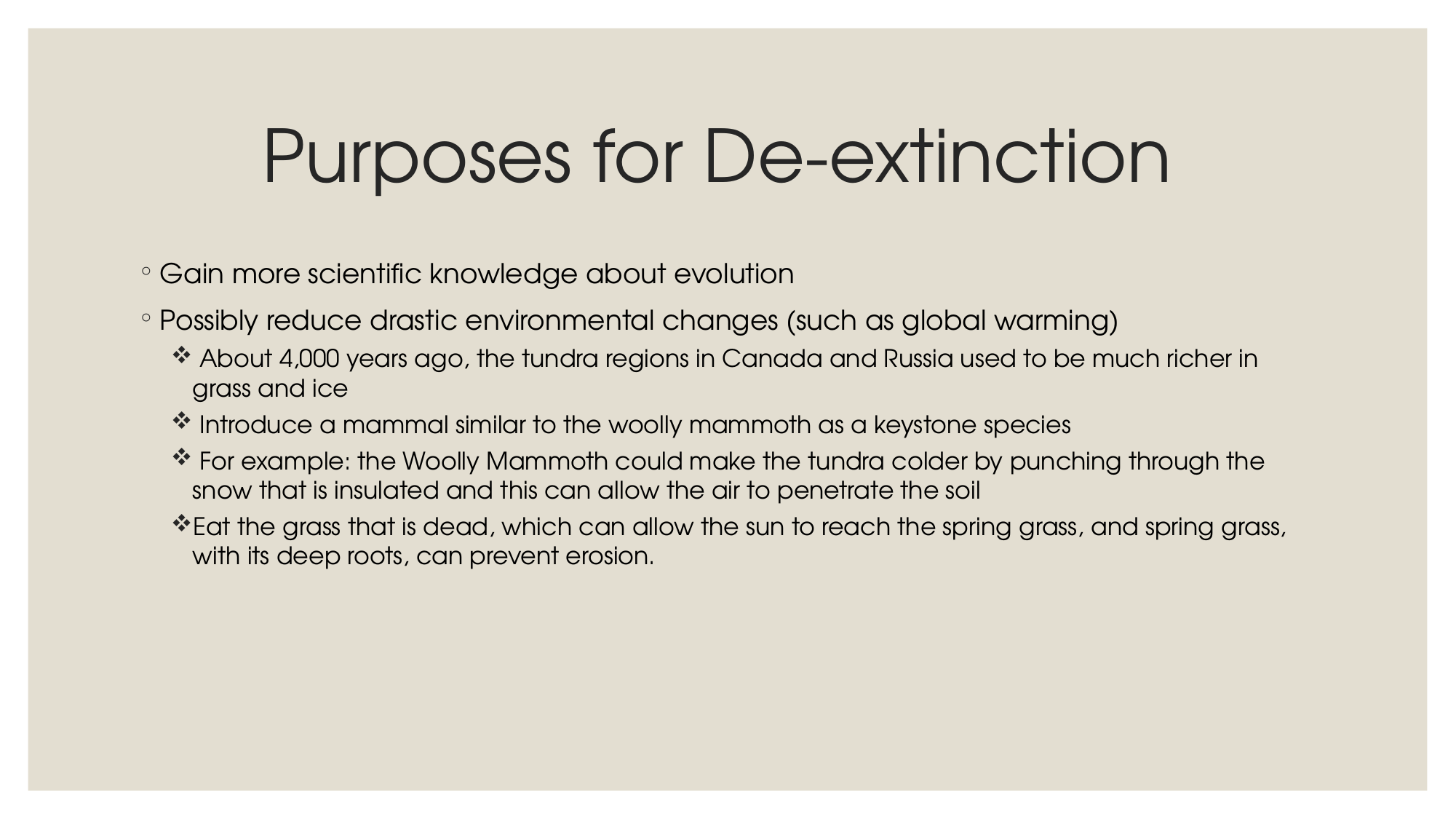

# Purposes for De-extinction
Gain more scientific knowledge about evolution
Possibly reduce drastic environmental changes (such as global warming)
 About 4,000 years ago, the tundra regions in Canada and Russia used to be much richer in grass and ice
 Introduce a mammal similar to the woolly mammoth as a keystone species
 For example: the Woolly Mammoth could make the tundra colder by punching through the snow that is insulated and this can allow the air to penetrate the soil
Eat the grass that is dead, which can allow the sun to reach the spring grass, and spring grass, with its deep roots, can prevent erosion.